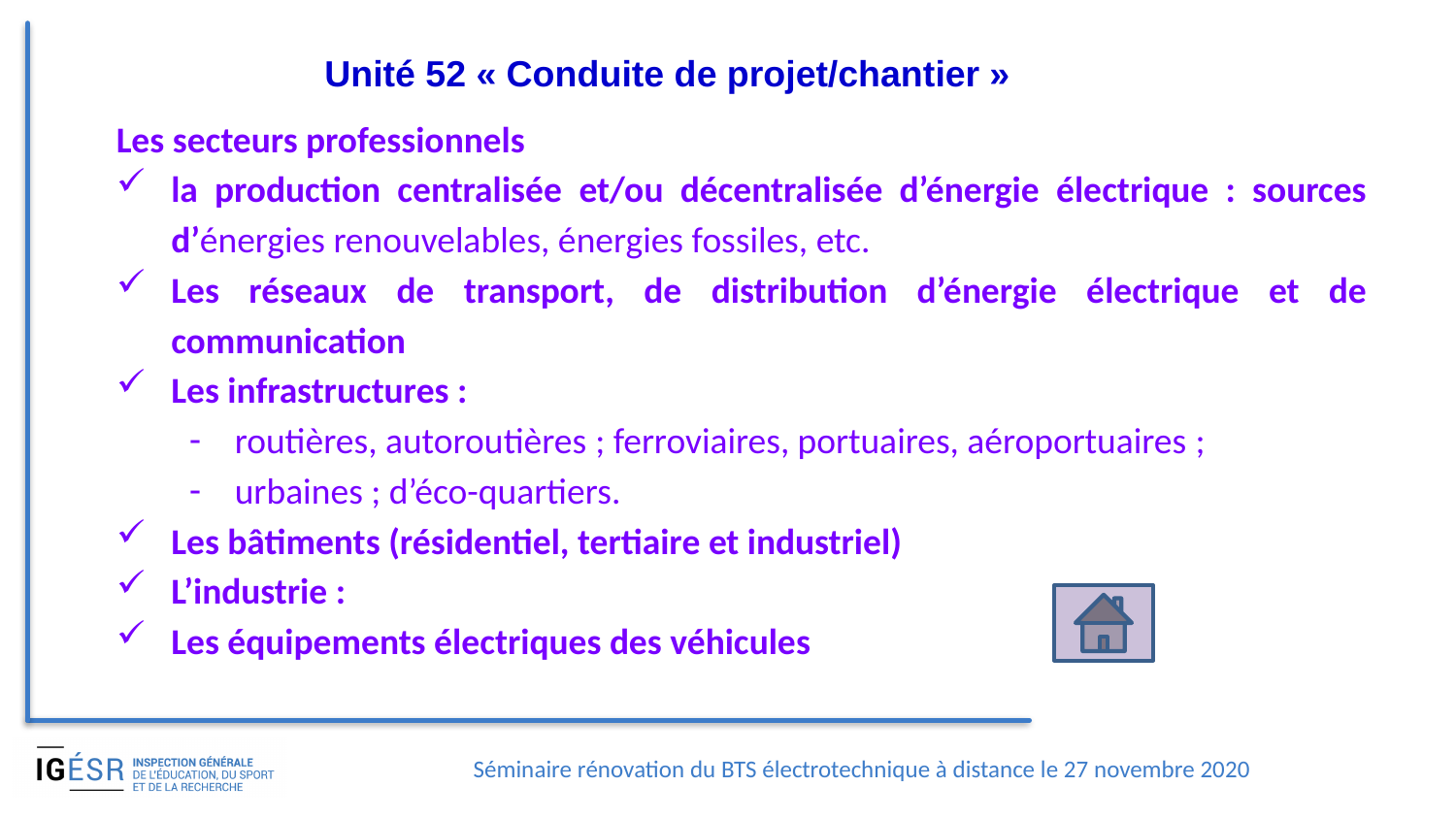

Unité 52 « Conduite de projet/chantier »
Les secteurs professionnels
la production centralisée et/ou décentralisée d’énergie électrique : sources d’énergies renouvelables, énergies fossiles, etc.
Les réseaux de transport, de distribution d’énergie électrique et de communication
Les infrastructures :
routières, autoroutières ; ferroviaires, portuaires, aéroportuaires ;
urbaines ; d’éco-quartiers.
Les bâtiments (résidentiel, tertiaire et industriel)
L’industrie :
Les équipements électriques des véhicules